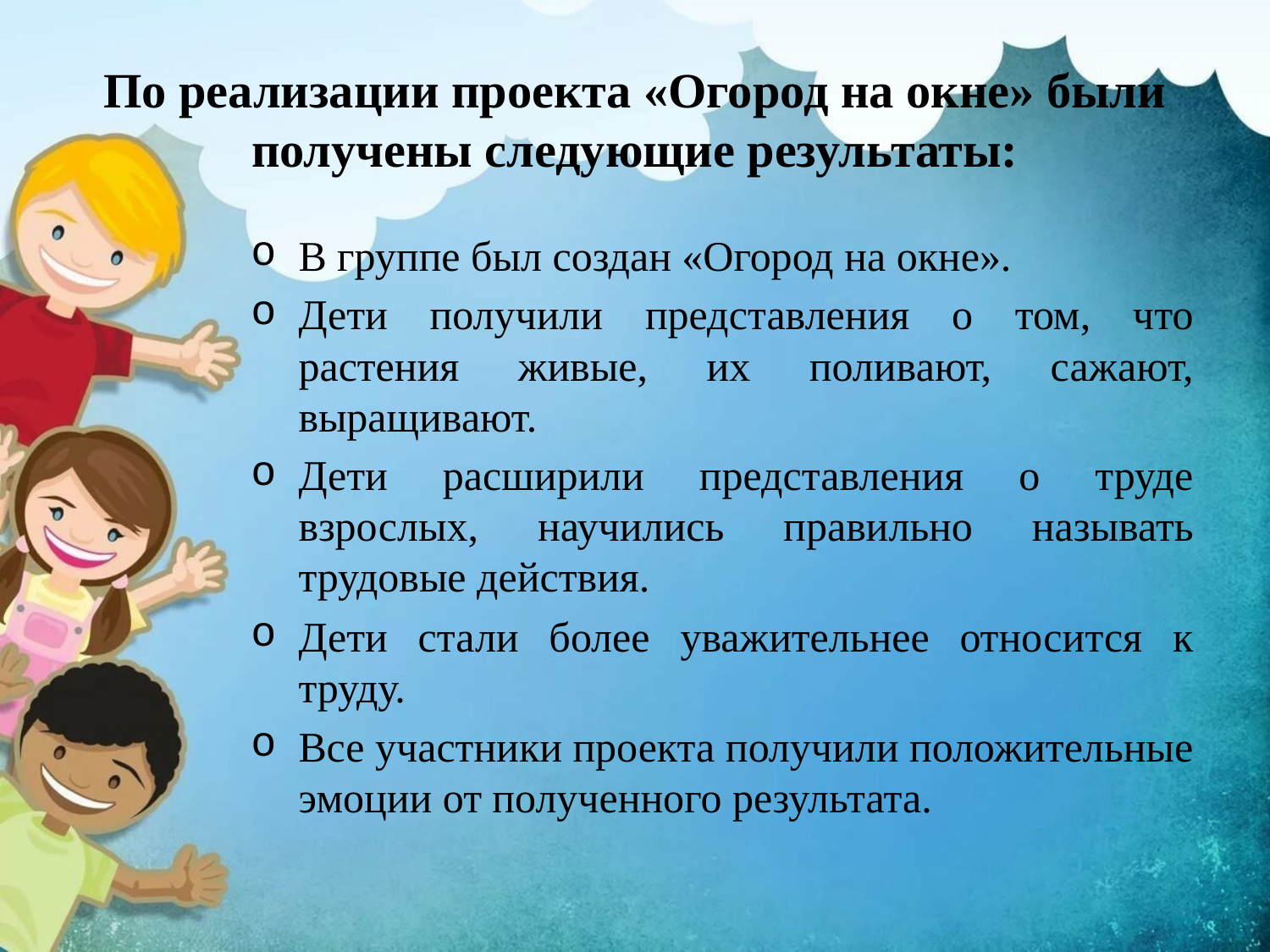

# По реализации проекта «Огород на окне» были получены следующие результаты:
В группе был создан «Огород на окне».
Дети получили представления о том, что растения живые, их поливают, сажают, выращивают.
Дети расширили представления о труде взрослых, научились правильно называть трудовые действия.
Дети стали более уважительнее относится к труду.
Все участники проекта получили положительные эмоции от полученного результата.